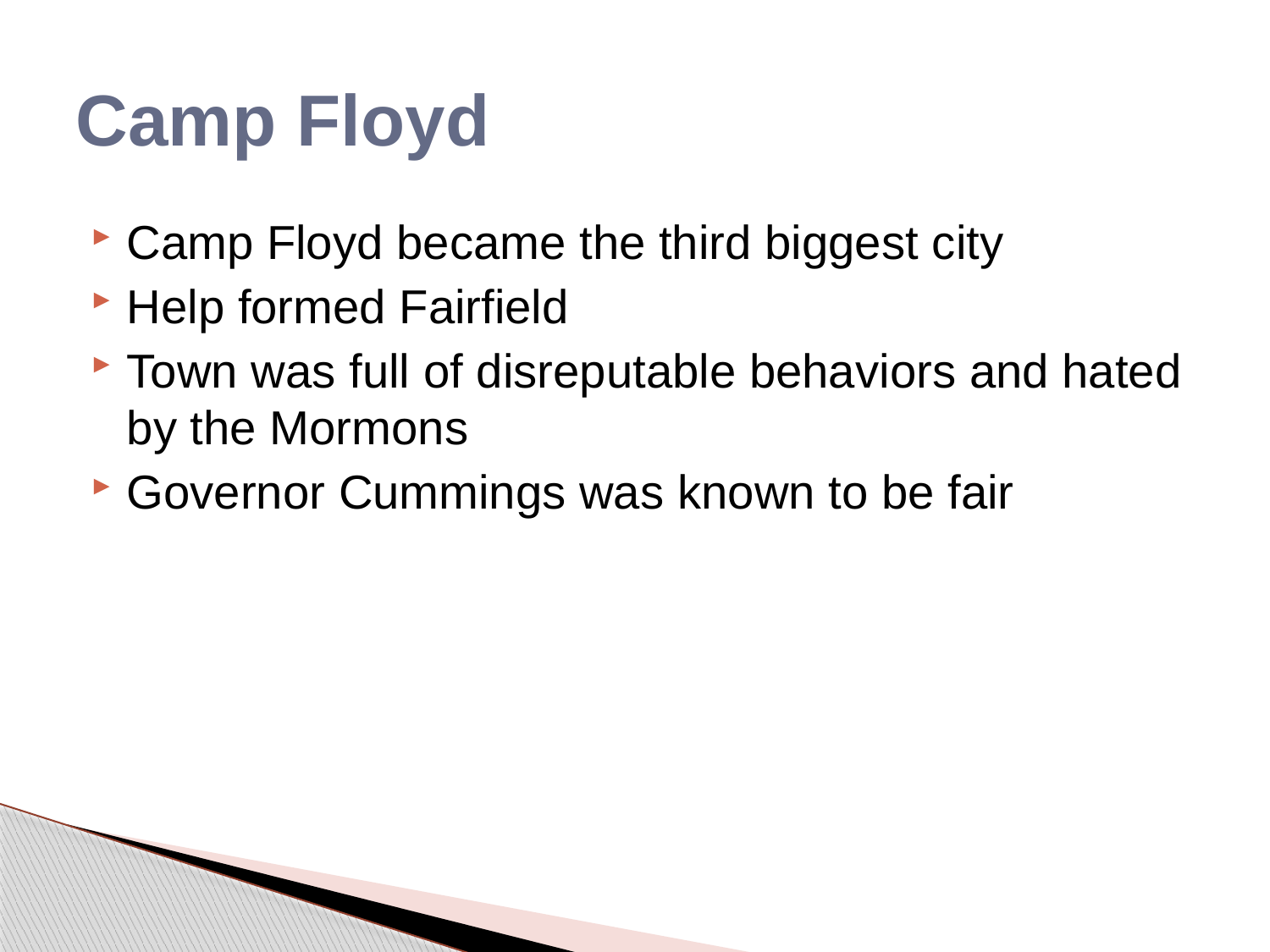

# Camp Floyd
Camp Floyd became the third biggest city
Help formed Fairfield
Town was full of disreputable behaviors and hated by the Mormons
Governor Cummings was known to be fair